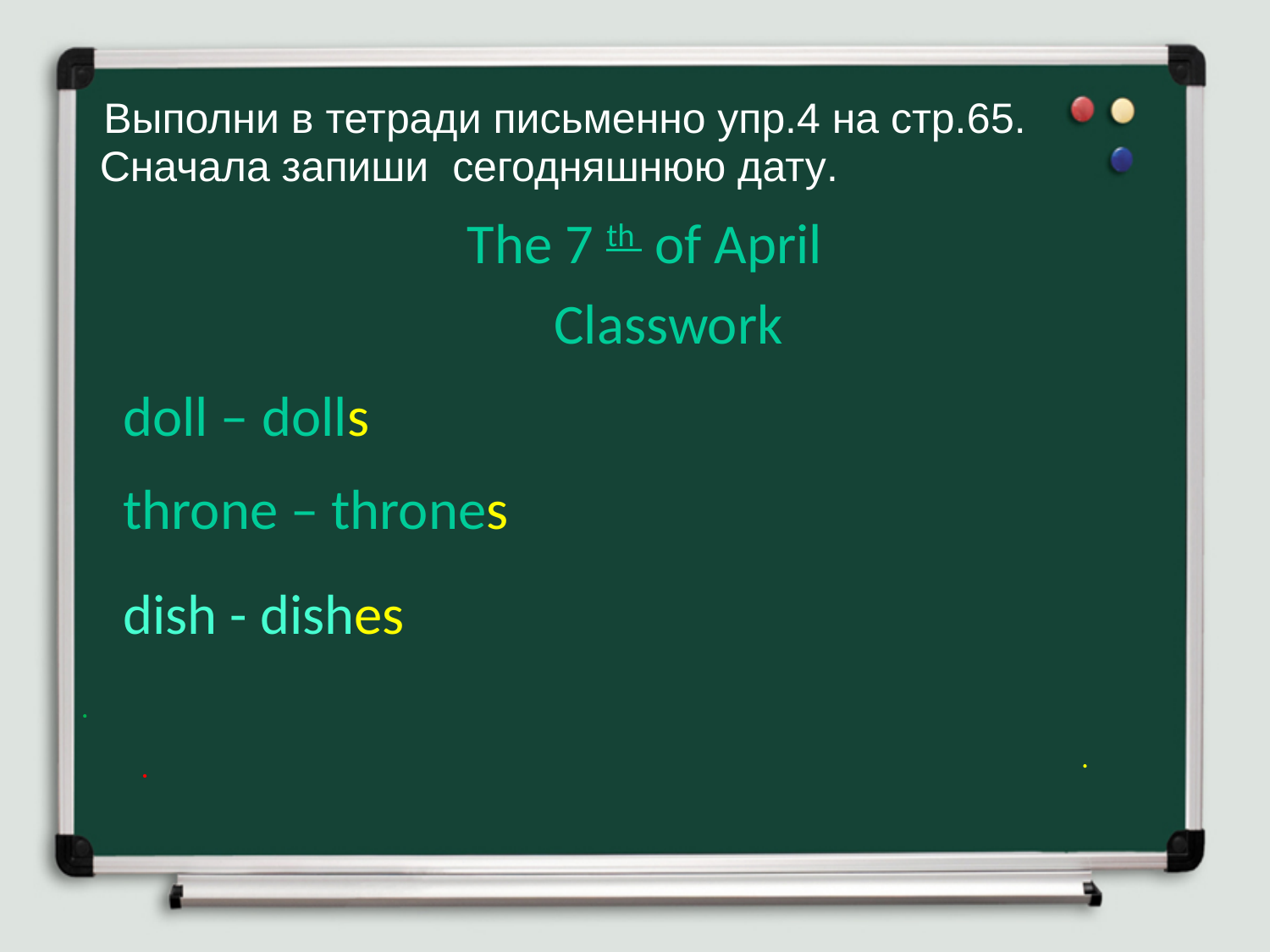

# Выполни в тетради письменно упр.4 на стр.65. Сначала запиши  сегодняшнюю дату.

The 7 th  of April
Classwork
  doll – dolls
  throne – thrones
  dish - dishes